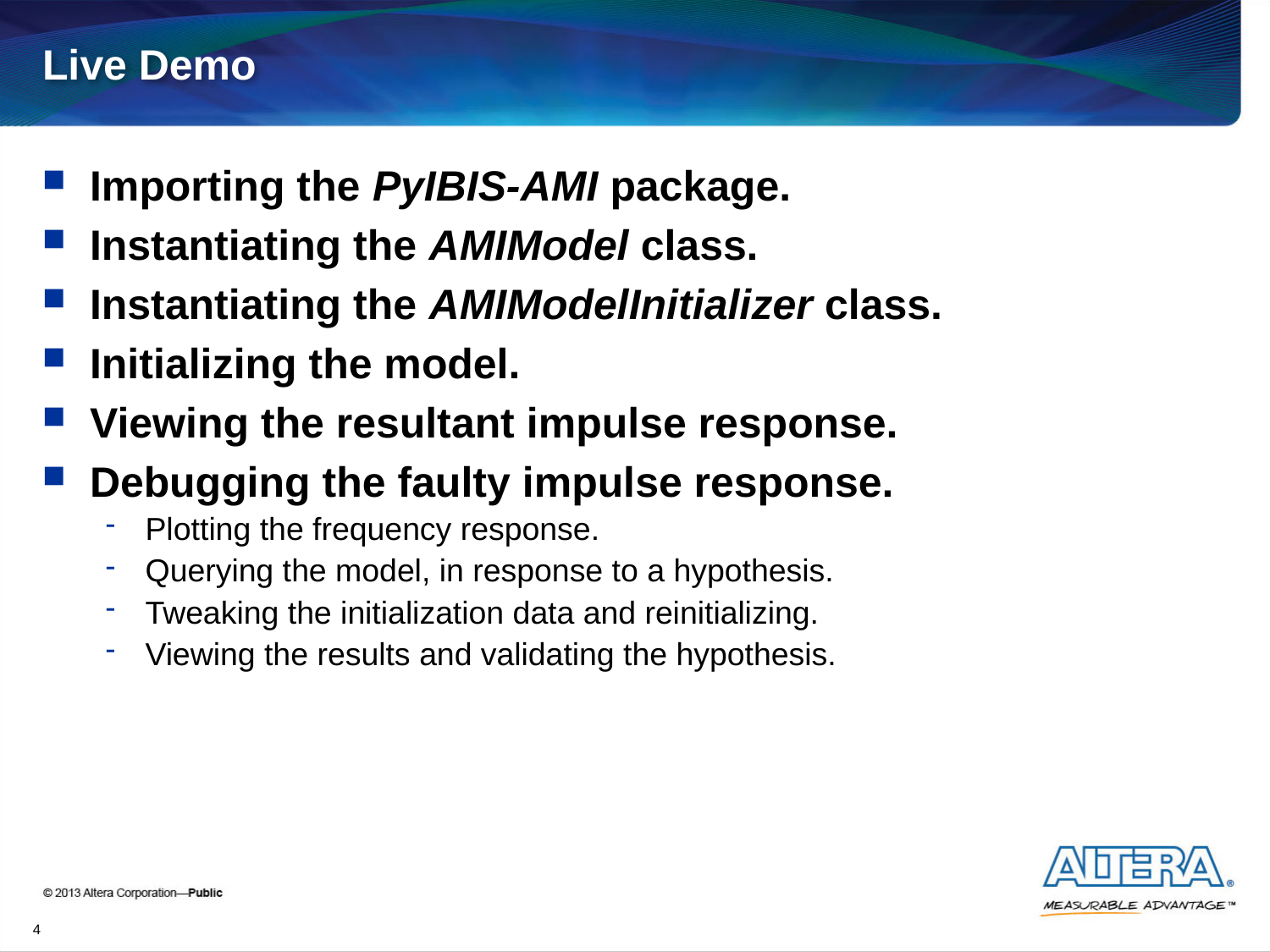

# Live Demo
Importing the PyIBIS-AMI package.
Instantiating the AMIModel class.
Instantiating the AMIModelInitializer class.
Initializing the model.
Viewing the resultant impulse response.
Debugging the faulty impulse response.
Plotting the frequency response.
Querying the model, in response to a hypothesis.
Tweaking the initialization data and reinitializing.
Viewing the results and validating the hypothesis.
4